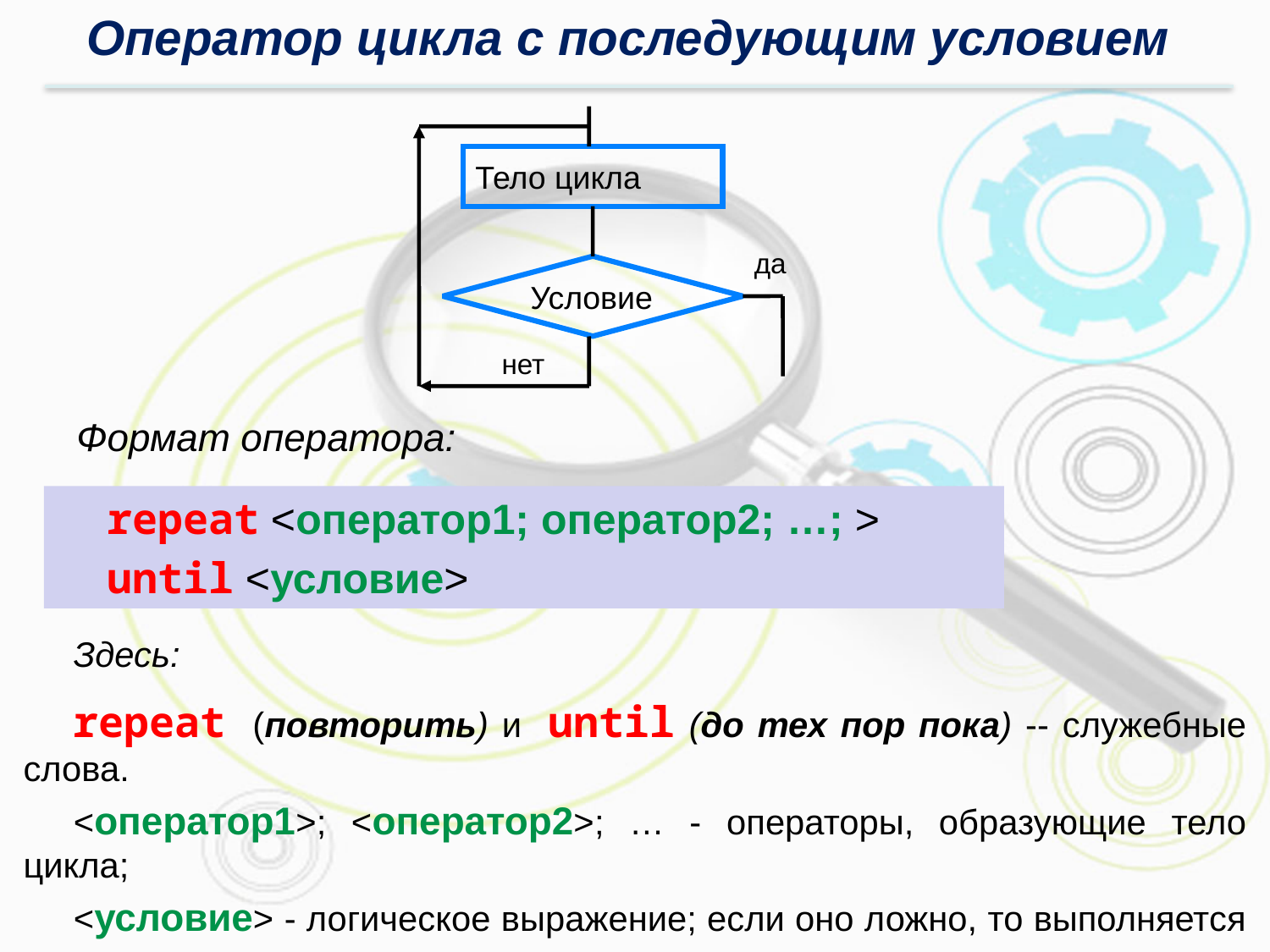

Оператор цикла с последующим условием

Тело цикла

да
Условие

нет
Формат оператора:
repeat <оператор1; оператор2; …; >
until <условие>
Здесь:
repeat  (повторить) и  until (до тех пор пока) -- служебные слова.
<оператор1>; <оператор2>; … - операторы, образующие тело цикла;
<условие> - логическое выражение; если оно ложно, то выполняется тело цикла.